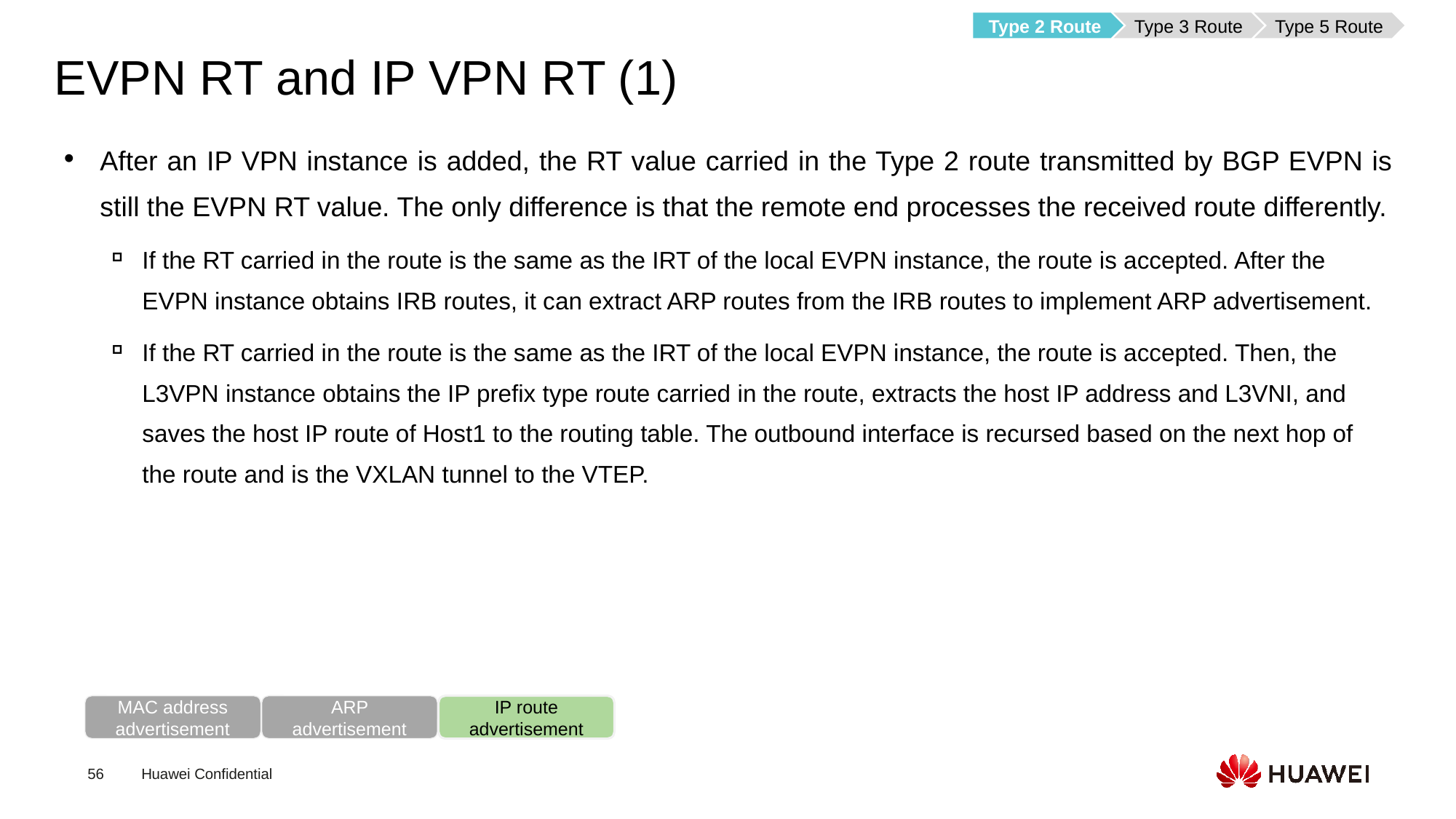

Type 2 Route
Type 3 Route
Type 5 Route
# EVPN RT and IP VPN RT (1)
After an IP VPN instance is added, the RT value carried in the Type 2 route transmitted by BGP EVPN is still the EVPN RT value. The only difference is that the remote end processes the received route differently.
If the RT carried in the route is the same as the IRT of the local EVPN instance, the route is accepted. After the EVPN instance obtains IRB routes, it can extract ARP routes from the IRB routes to implement ARP advertisement.
If the RT carried in the route is the same as the IRT of the local EVPN instance, the route is accepted. Then, the L3VPN instance obtains the IP prefix type route carried in the route, extracts the host IP address and L3VNI, and saves the host IP route of Host1 to the routing table. The outbound interface is recursed based on the next hop of the route and is the VXLAN tunnel to the VTEP.
MAC address advertisement
ARP advertisement
IP route advertisement